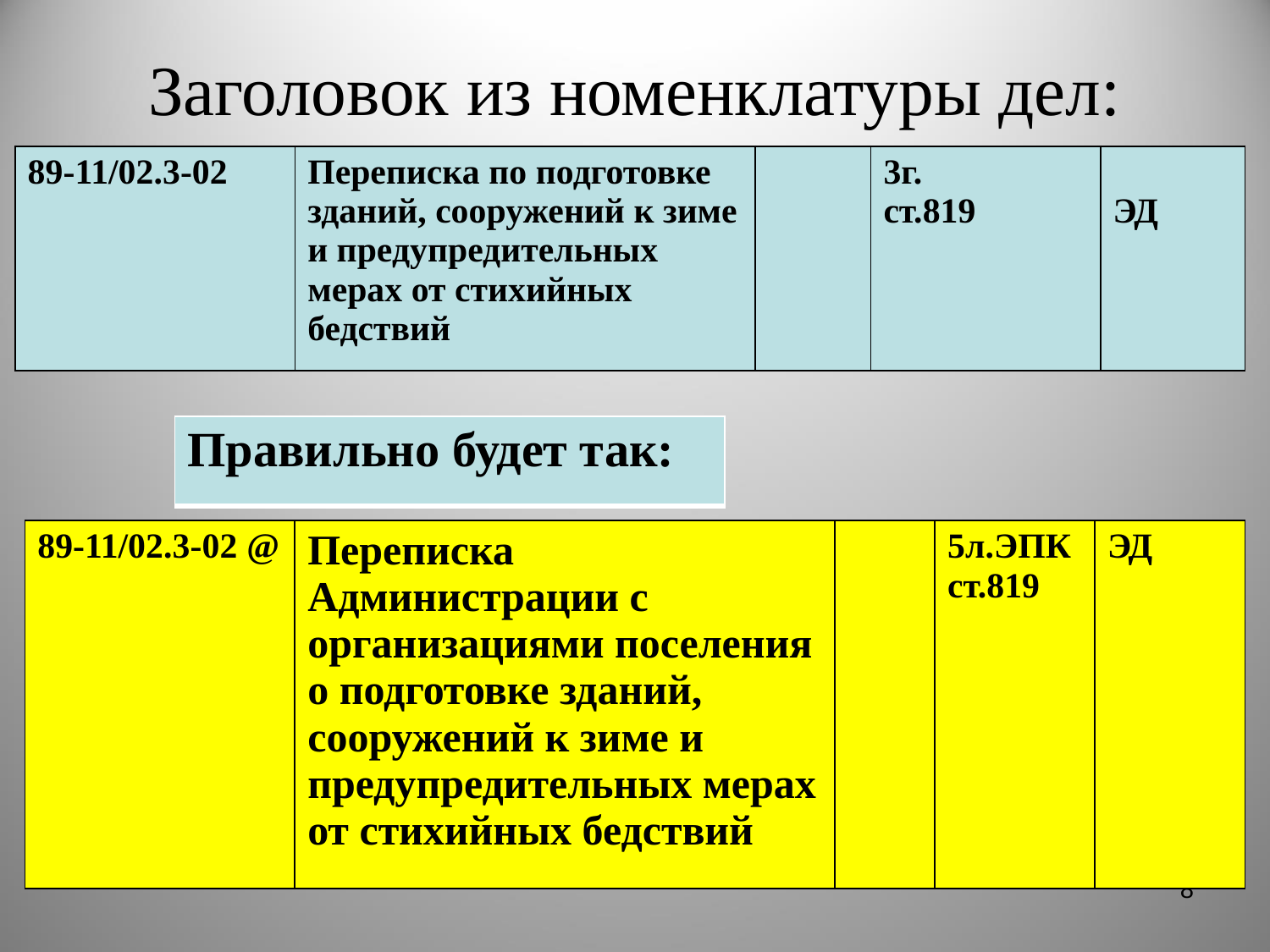

# Заголовок из номенклатуры дел:
| 89-11/02.3-02 | Переписка по подготовке зданий, сооружений к зиме и предупредительных мерах от стихийных бедствий |  | 3г. ст.819 | ЭД |
| --- | --- | --- | --- | --- |
| Правильно будет так: |
| --- |
| 89-11/02.3-02 @ | Переписка Администрации с организациями поселения о подготовке зданий, сооружений к зиме и предупредительных мерах от стихийных бедствий |  | 5л.ЭПК ст.819 | ЭД |
| --- | --- | --- | --- | --- |
8